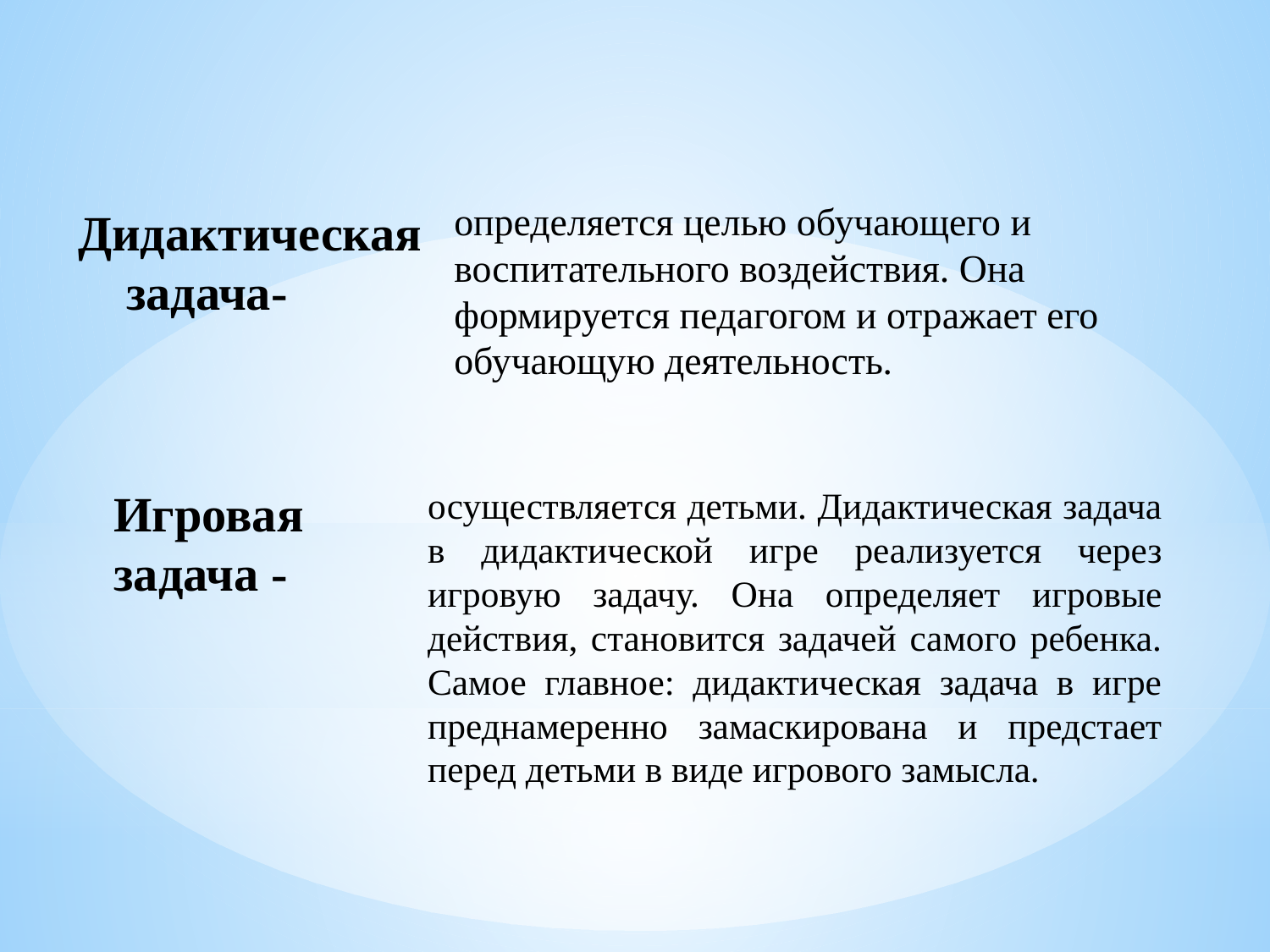

Дидактическая задача-
определяется целью обучающего и воспитательного воздействия. Она формируется педагогом и отражает его обучающую деятельность.

Игровая задача -
осуществляется детьми. Дидактическая задача в дидактической игре реализуется через игровую задачу. Она определяет игровые действия, становится задачей самого ребенка. Самое главное: дидактическая задача в игре преднамеренно замаскирована и предстает перед детьми в виде игрового замысла.